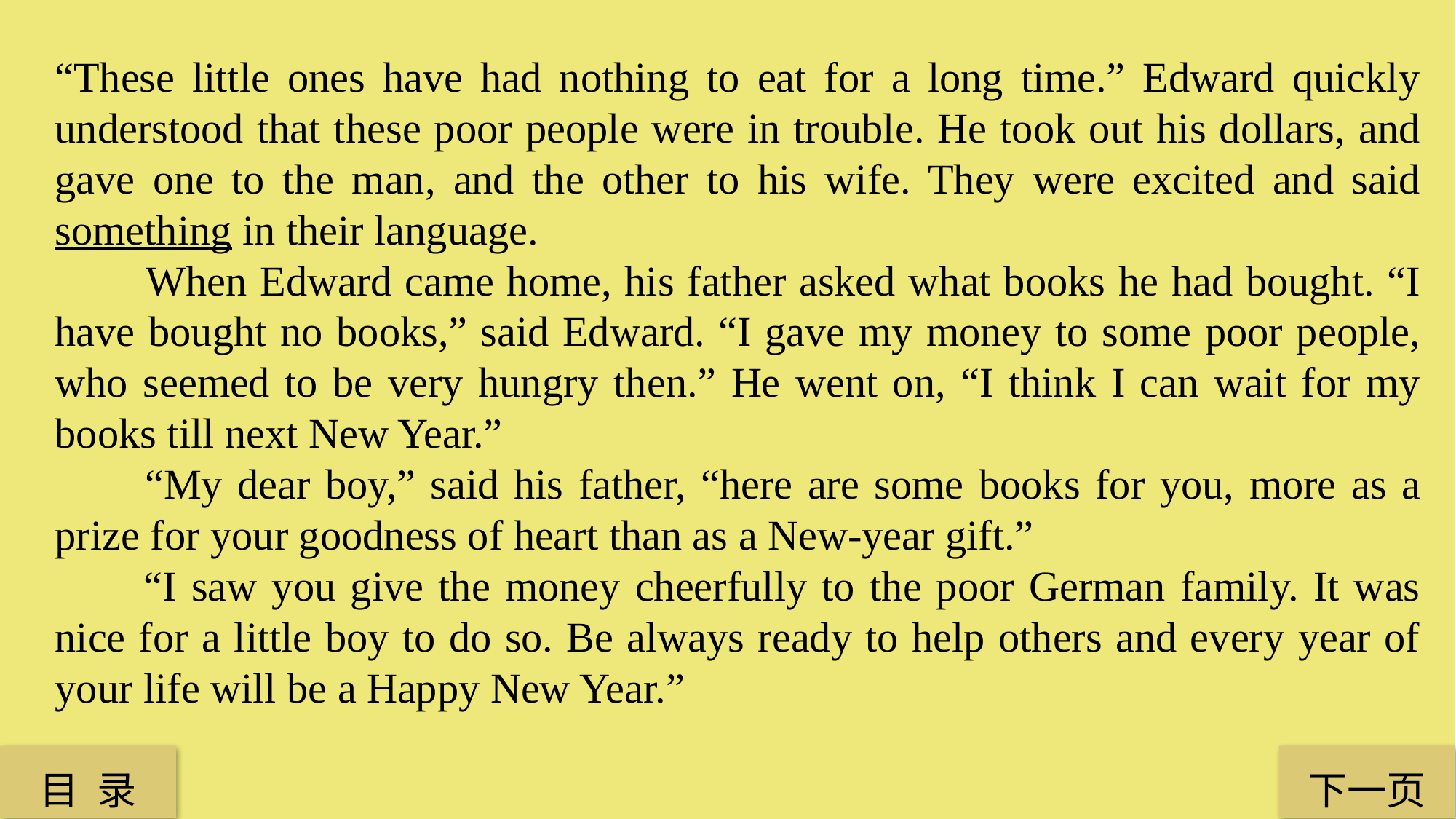

“These little ones have had nothing to eat for a long time.” Edward quickly understood that these poor people were in trouble. He took out his dollars, and gave one to the man, and the other to his wife. They were excited and said something in their language.
       When Edward came home, his father asked what books he had bought. “I have bought no books,” said Edward. “I gave my money to some poor people, who seemed to be very hungry then.” He went on, “I think I can wait for my books till next New Year.”
      “My dear boy,” said his father, “here are some books for you, more as a prize for your goodness of heart than as a New-year gift.”
      “I saw you give the money cheerfully to the poor German family. It was nice for a little boy to do so. Be always ready to help others and every year of your life will be a Happy New Year.”